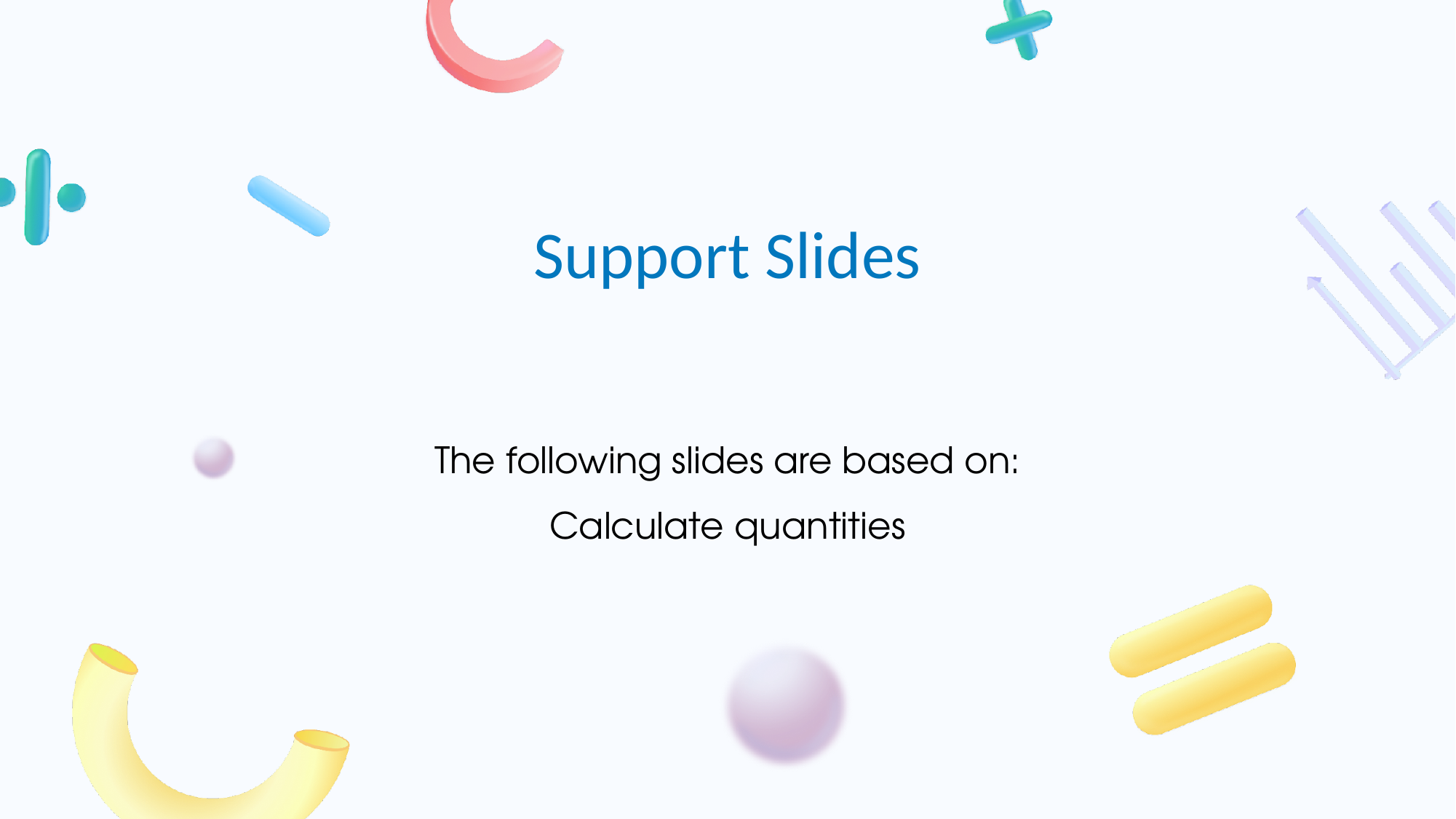

# The following slides are based on: Calculate quantities